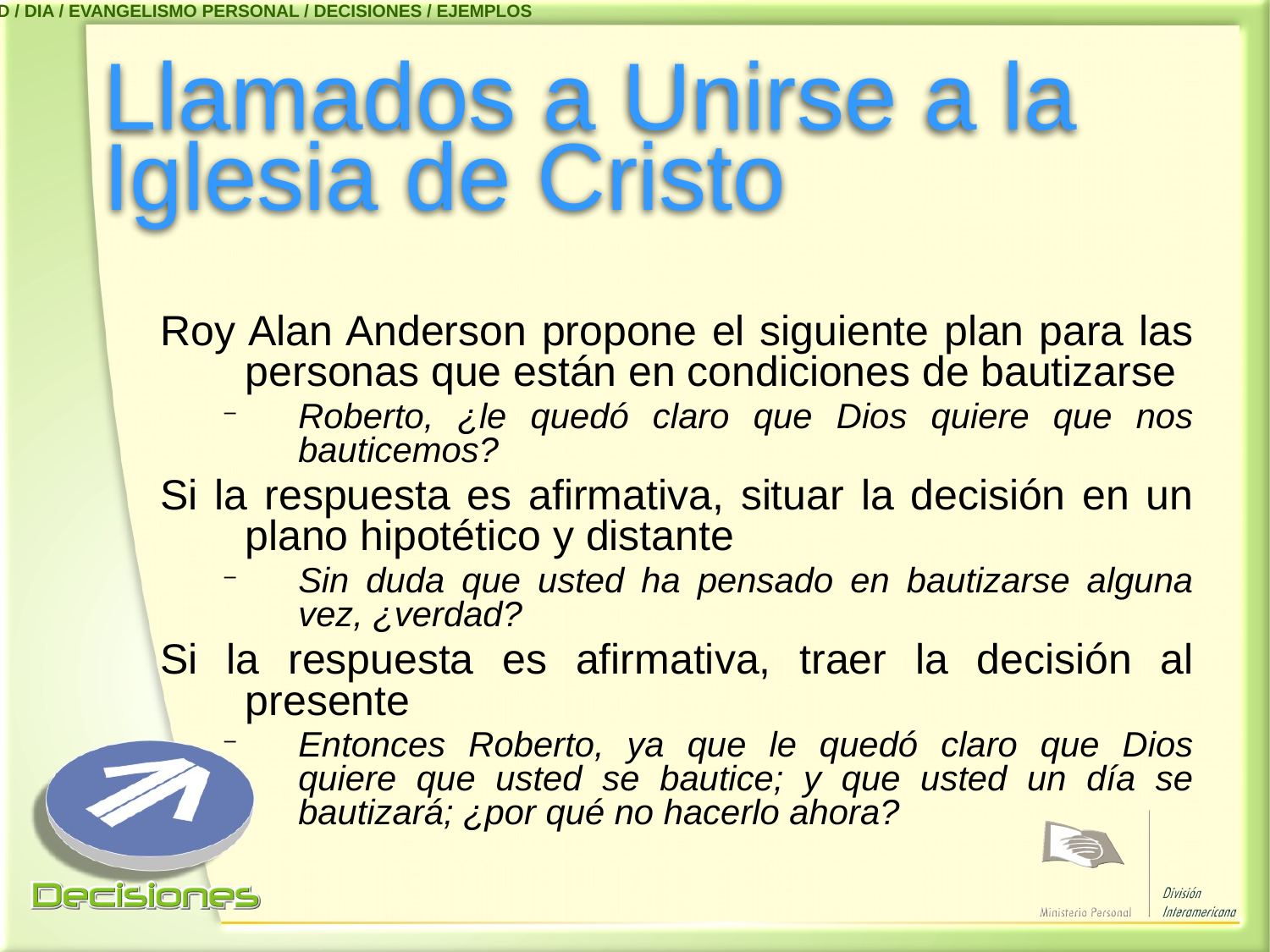

IASD / DIA / EVANGELISMO PERSONAL / DECISIONES / EJEMPLOS
# Llamados a Unirse a la Iglesia de Cristo
Roy Alan Anderson propone el siguiente plan para las personas que están en condiciones de bautizarse
Roberto, ¿le quedó claro que Dios quiere que nos bauticemos?
Si la respuesta es afirmativa, situar la decisión en un plano hipotético y distante
Sin duda que usted ha pensado en bautizarse alguna vez, ¿verdad?
Si la respuesta es afirmativa, traer la decisión al presente
Entonces Roberto, ya que le quedó claro que Dios quiere que usted se bautice; y que usted un día se bautizará; ¿por qué no hacerlo ahora?